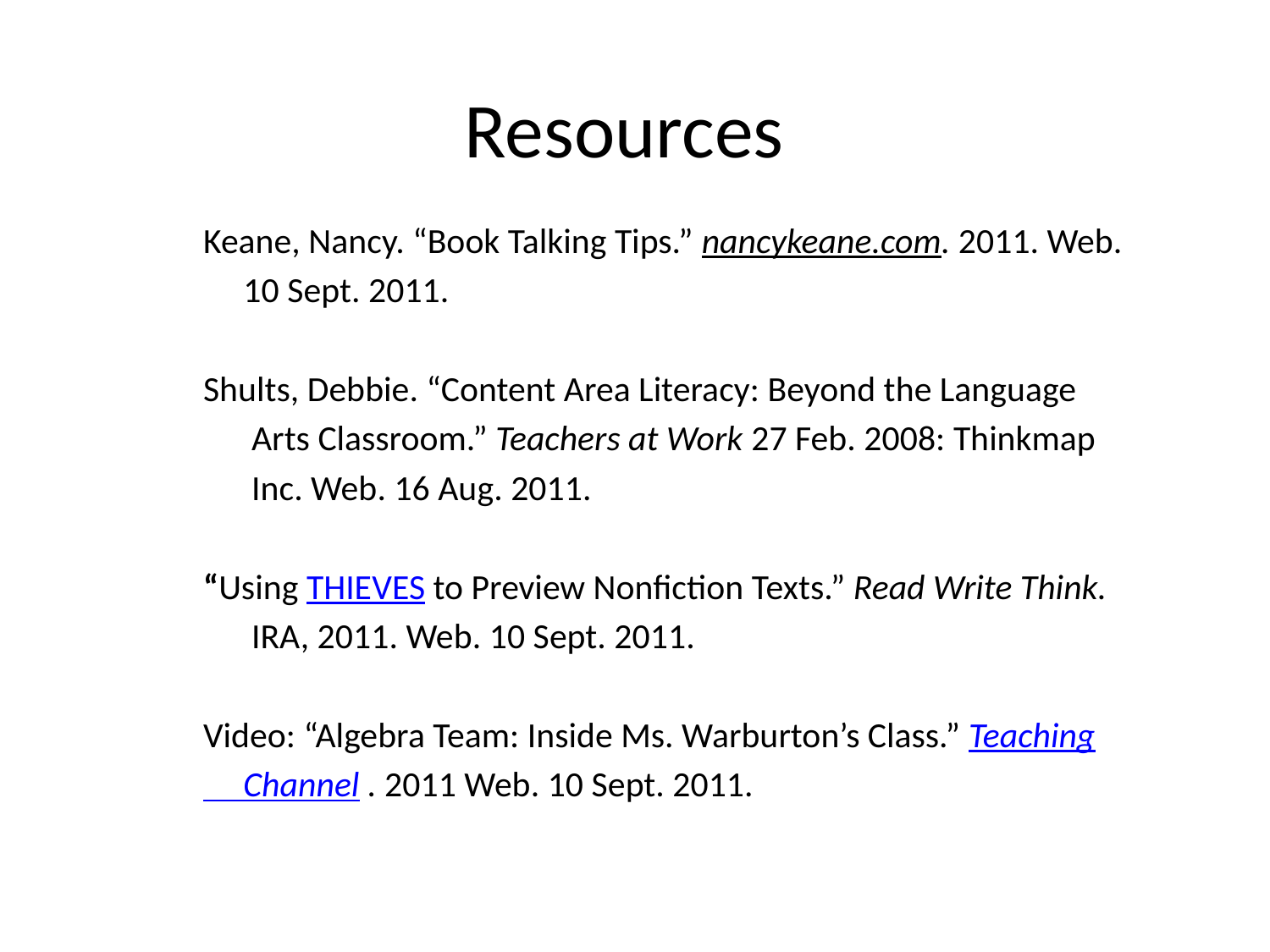

# Resources
Keane, Nancy. “Book Talking Tips.” nancykeane.com. 2011. Web.
     10 Sept. 2011.

Shults, Debbie. “Content Area Literacy: Beyond the Language
      Arts Classroom.” Teachers at Work 27 Feb. 2008: Thinkmap
      Inc. Web. 16 Aug. 2011.

“Using THIEVES to Preview Nonfiction Texts.” Read Write Think.
      IRA, 2011. Web. 10 Sept. 2011.

Video: “Algebra Team: Inside Ms. Warburton’s Class.” Teaching
     Channel . 2011 Web. 10 Sept. 2011.